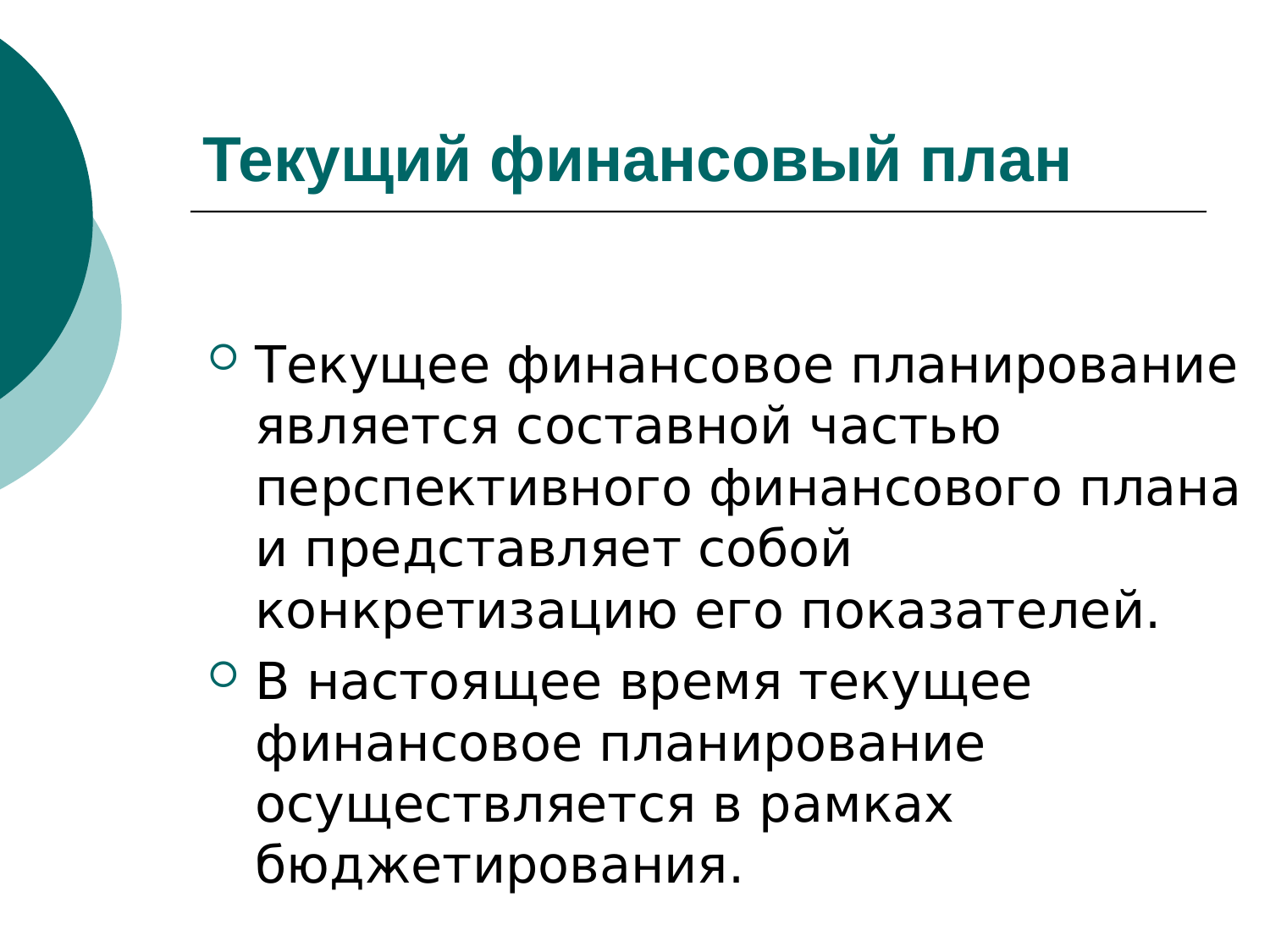

# Текущий финансовый план

Текущее финансовое планирование является составной частью перспективного финансового плана и представляет собой конкретизацию его показателей.
В настоящее время текущее финансовое планирование осуществляется в рамках бюджетирования.